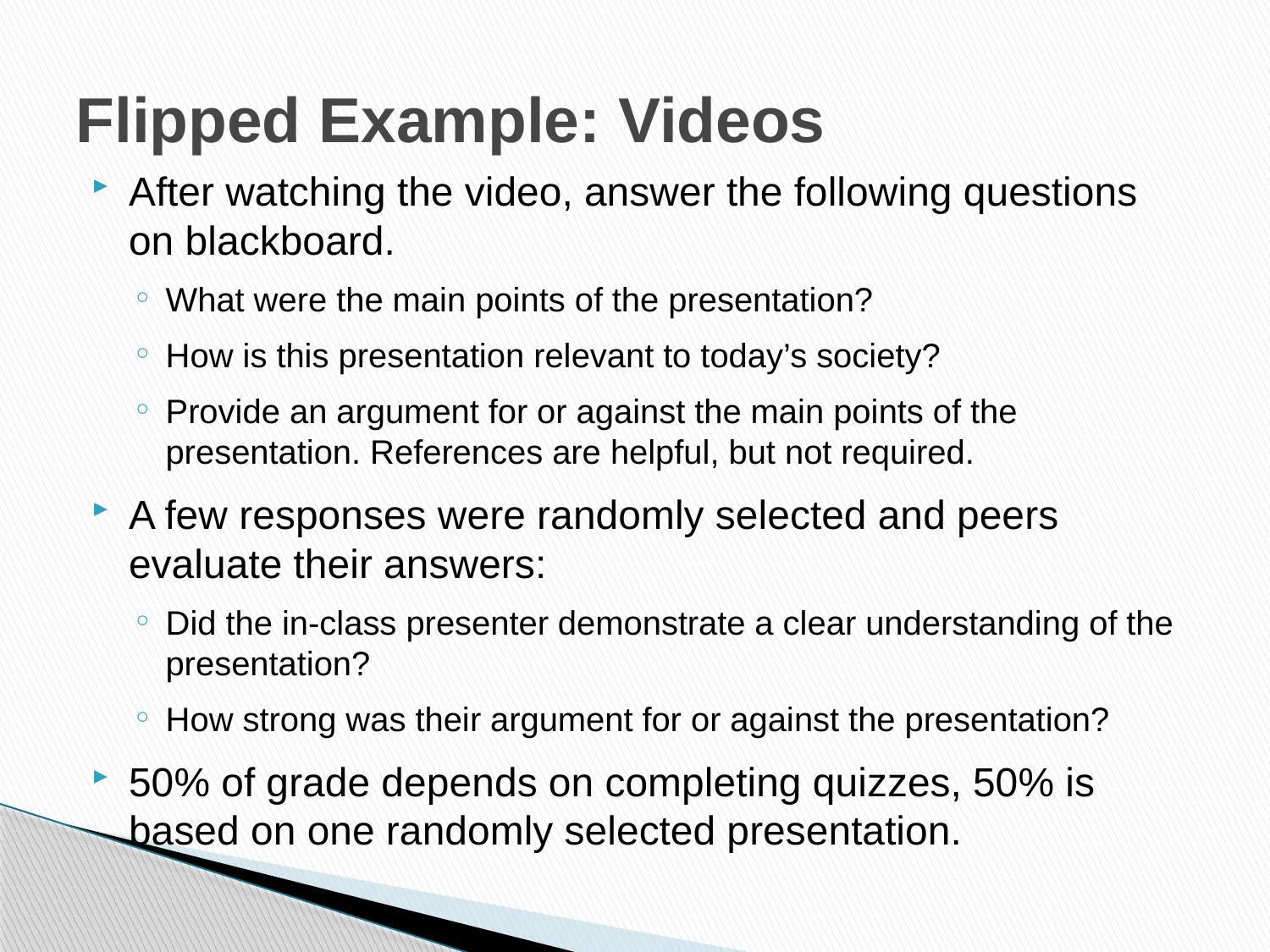

# Flipped Example: Videos
After watching the video, answer the following questions on blackboard.
What were the main points of the presentation?
How is this presentation relevant to today’s society?
Provide an argument for or against the main points of the presentation. References are helpful, but not required.
A few responses were randomly selected and peers evaluate their answers:
Did the in-class presenter demonstrate a clear understanding of the presentation?
How strong was their argument for or against the presentation?
50% of grade depends on completing quizzes, 50% is based on one randomly selected presentation.